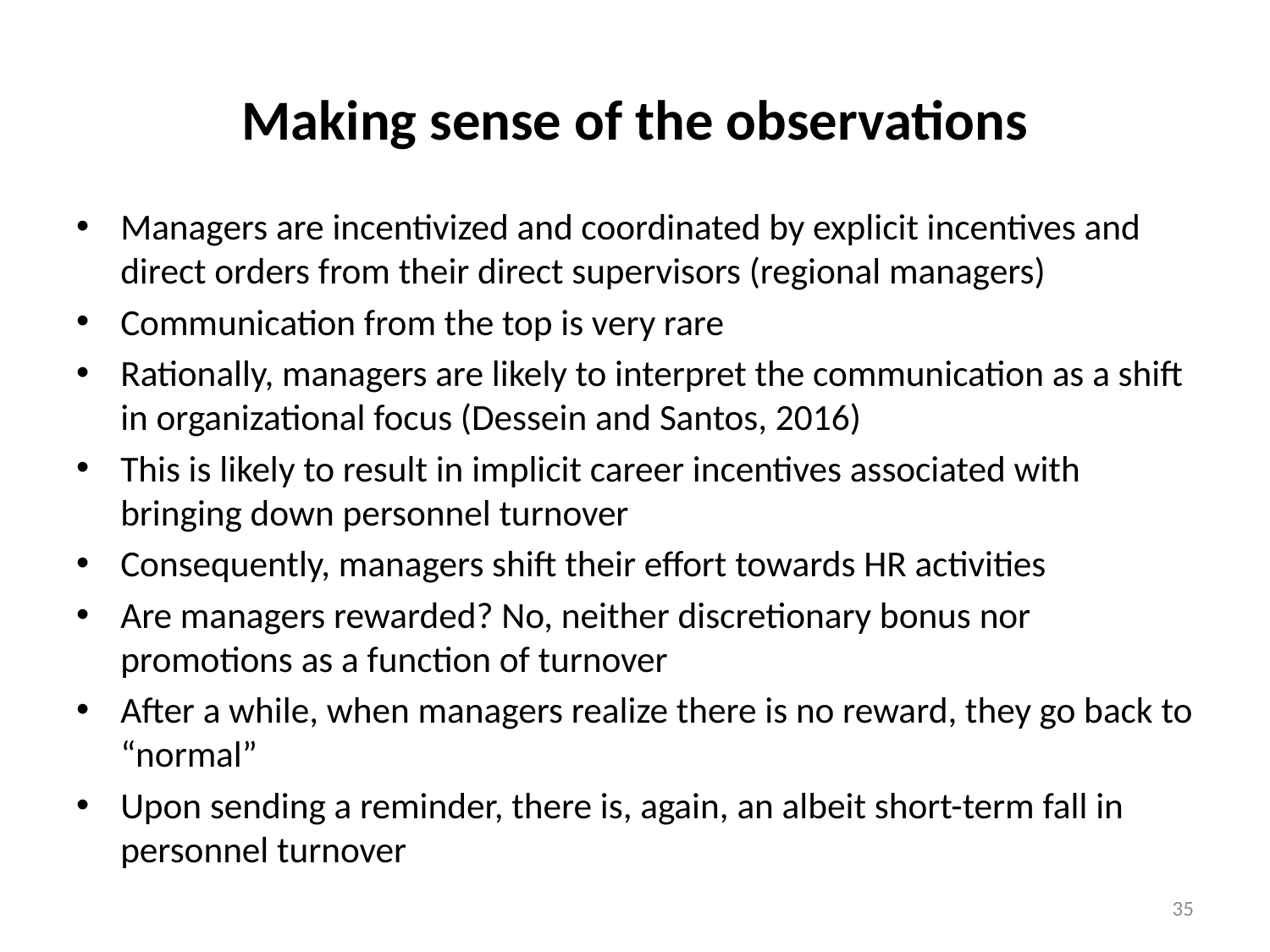

# Making sense of the observations
Managers are incentivized and coordinated by explicit incentives and direct orders from their direct supervisors (regional managers)
Communication from the top is very rare
Rationally, managers are likely to interpret the communication as a shift in organizational focus (Dessein and Santos, 2016)
This is likely to result in implicit career incentives associated with bringing down personnel turnover
Consequently, managers shift their effort towards HR activities
Are managers rewarded? No, neither discretionary bonus nor promotions as a function of turnover
After a while, when managers realize there is no reward, they go back to “normal”
Upon sending a reminder, there is, again, an albeit short-term fall in personnel turnover
35